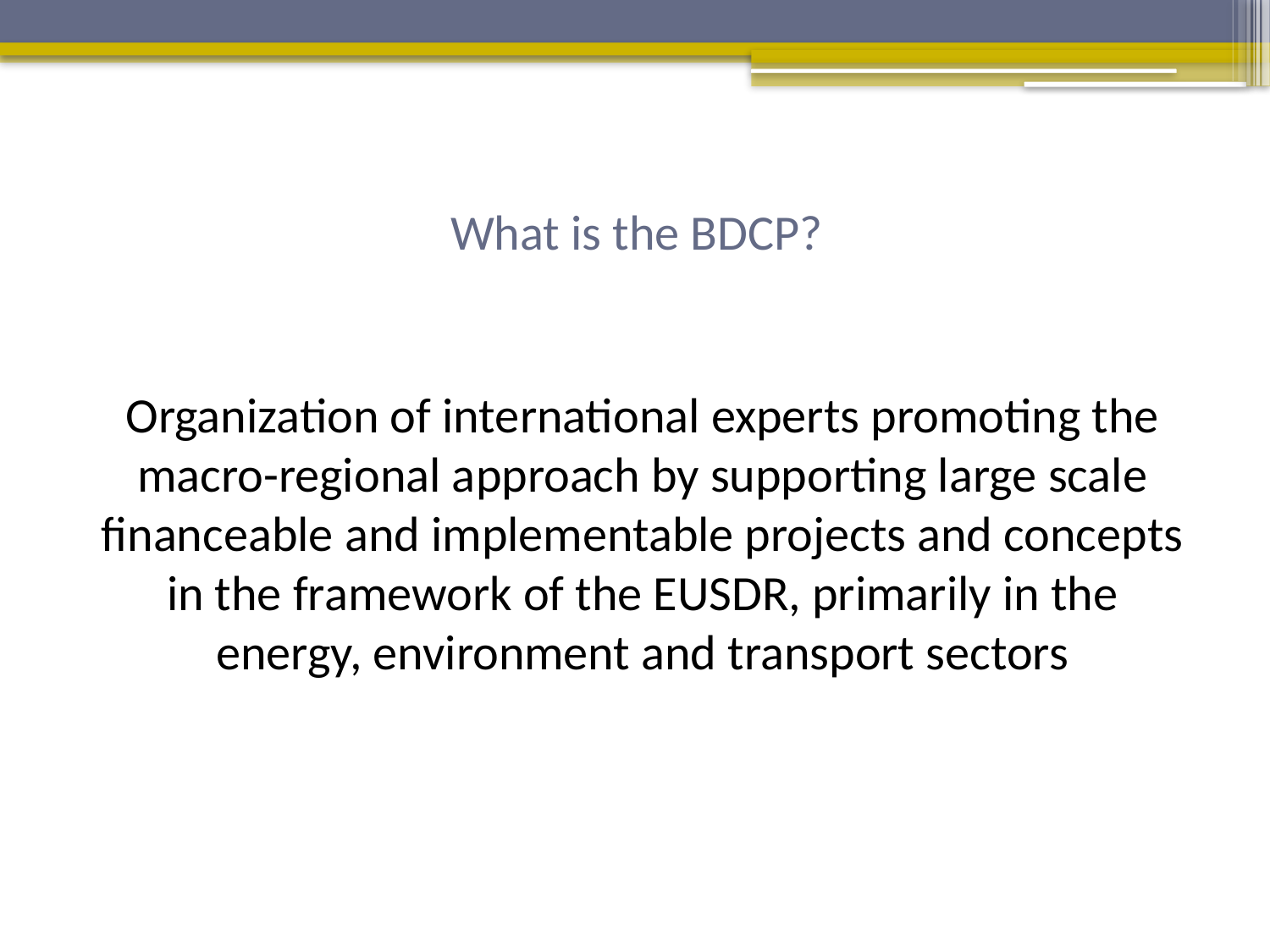

# What is the BDCP?

Organization of international experts promoting the macro-regional approach by supporting large scale financeable and implementable projects and concepts in the framework of the EUSDR, primarily in the energy, environment and transport sectors